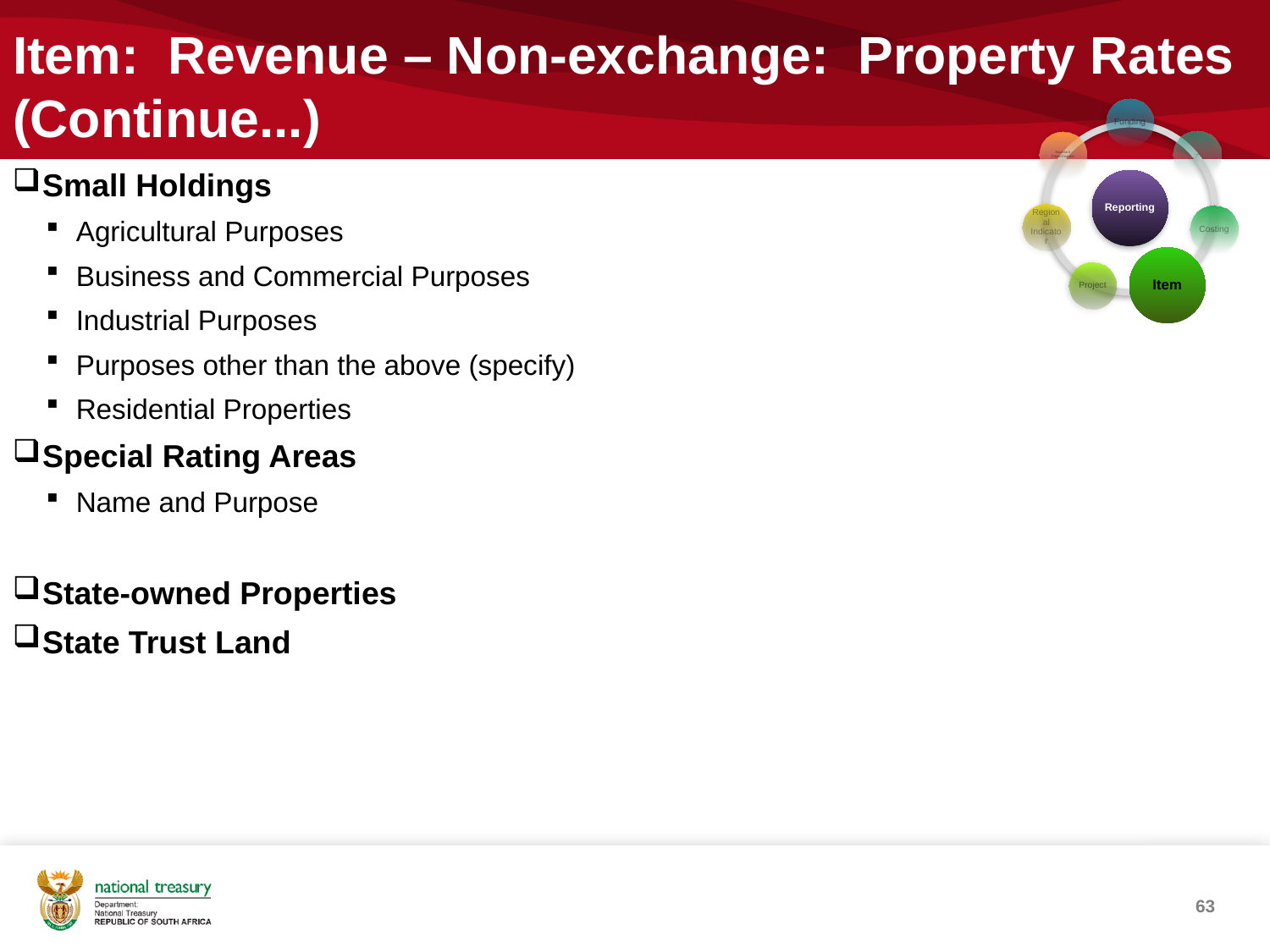

# Item:  Revenue – Non-exchange:  Property Rates (Continue...)
Reporting
Funding
Function
Costing
Item
Project
Regional Indicator
Standard Classification
Small Holdings
Agricultural Purposes
Business and Commercial Purposes
Industrial Purposes
Purposes other than the above (specify)
Residential Properties
Special Rating Areas
Name and Purpose

State-owned Properties
State Trust Land

63